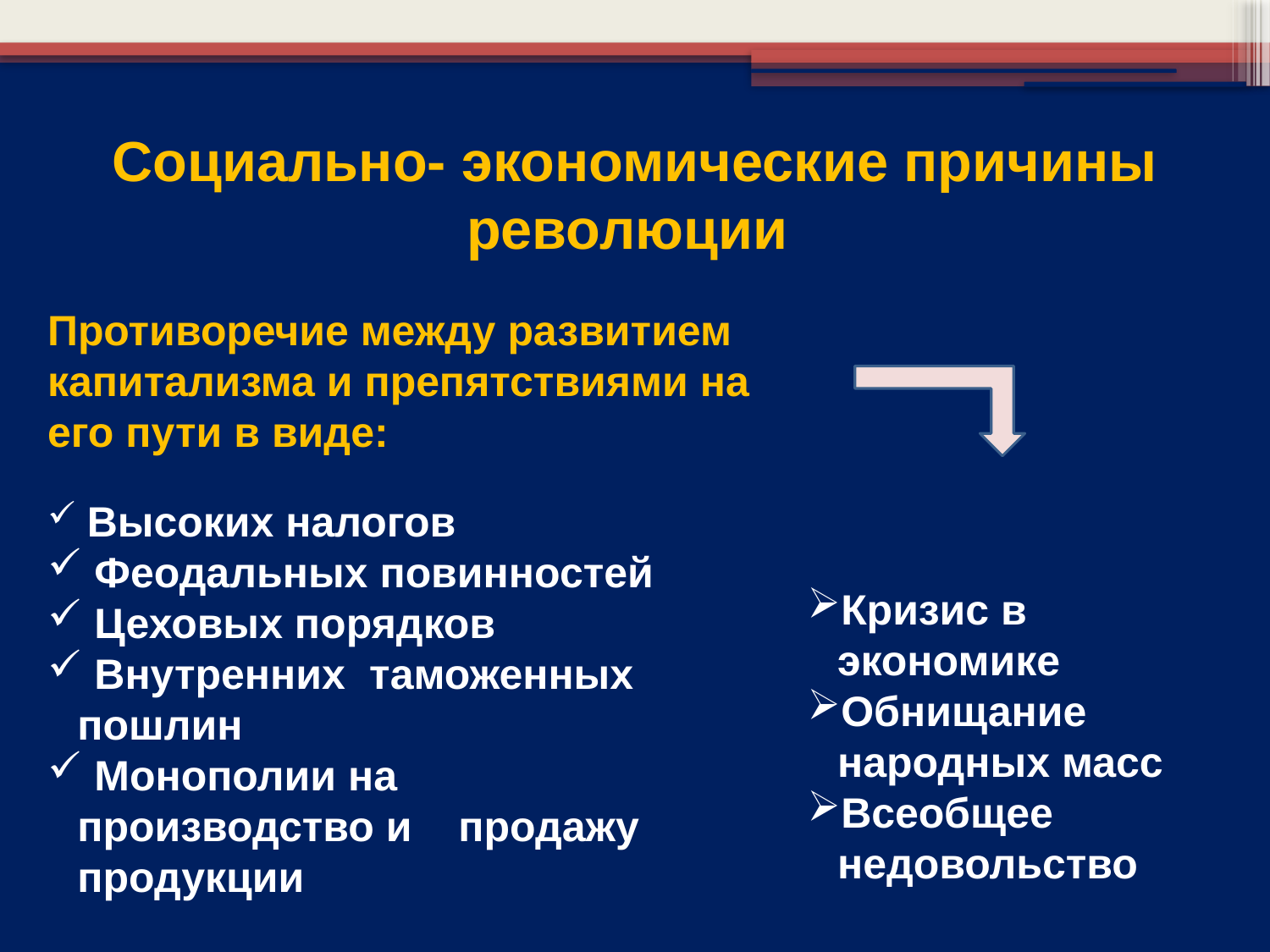

Социально- экономические причины революции
Противоречие между развитием капитализма и препятствиями на его пути в виде:

 Высоких налогов
 Феодальных повинностей
 Цеховых порядков
 Внутренних  таможенных 	пошлин
 Монополии на 	производство и 	продажу продукции

Кризис в экономике
Обнищание народных масс
Всеобщее недовольство